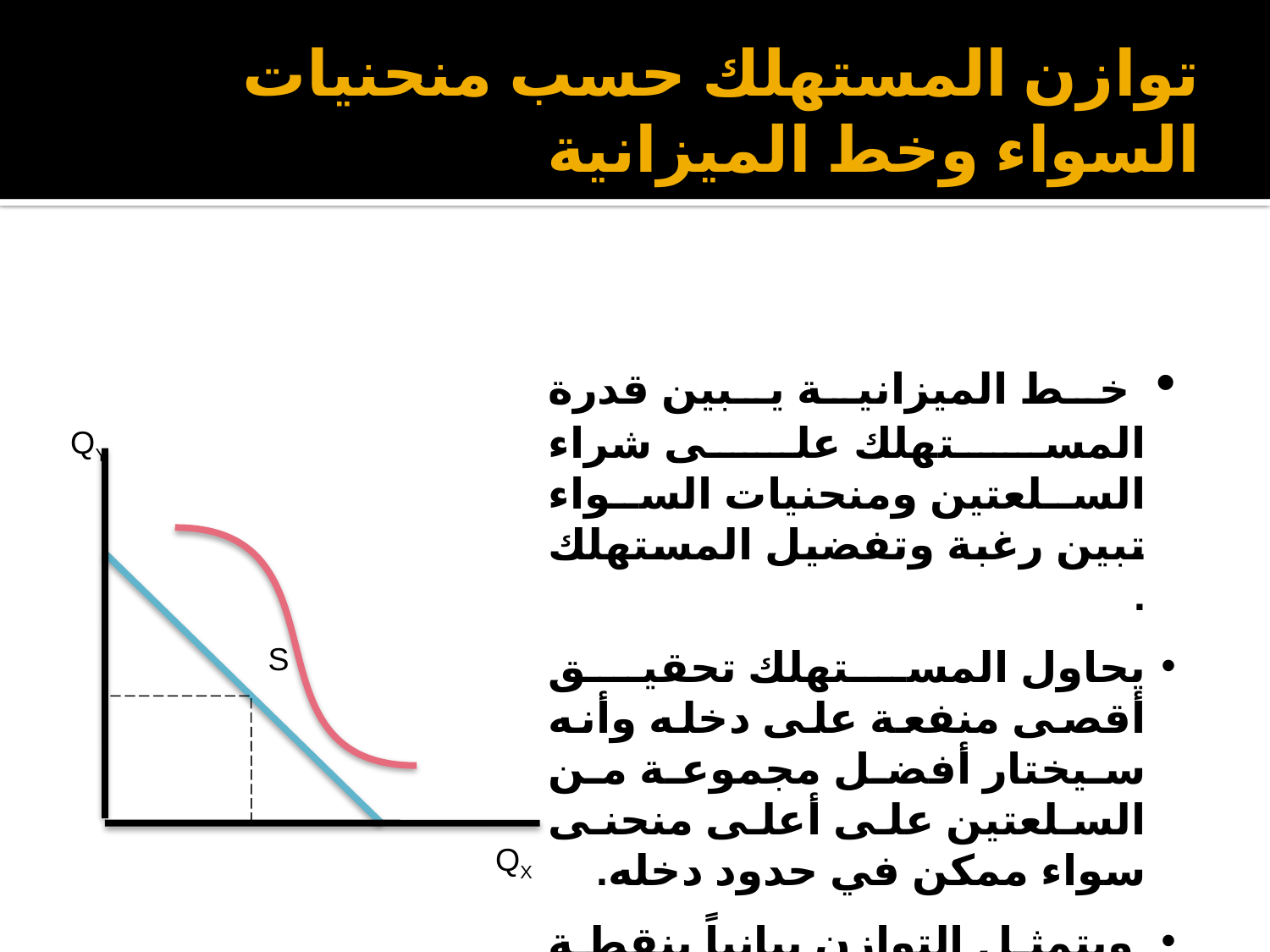

# توازن المستهلك حسب منحنيات السواء وخط الميزانية

 خط الميزانية يبين قدرة المستهلك على شراء السلعتين ومنحنيات السواء تبين رغبة وتفضيل المستهلك .
يحاول المستهلك تحقيق أقصى منفعة على دخله وأنه سيختار أفضل مجموعة من السلعتين على أعلى منحنى سواء ممكن في حدود دخله.
 ويتمثل التوازن بيانياً بنقطة التماس بين منحنى السواء وخط الميزانية عند النقطة S
QY

S

QX